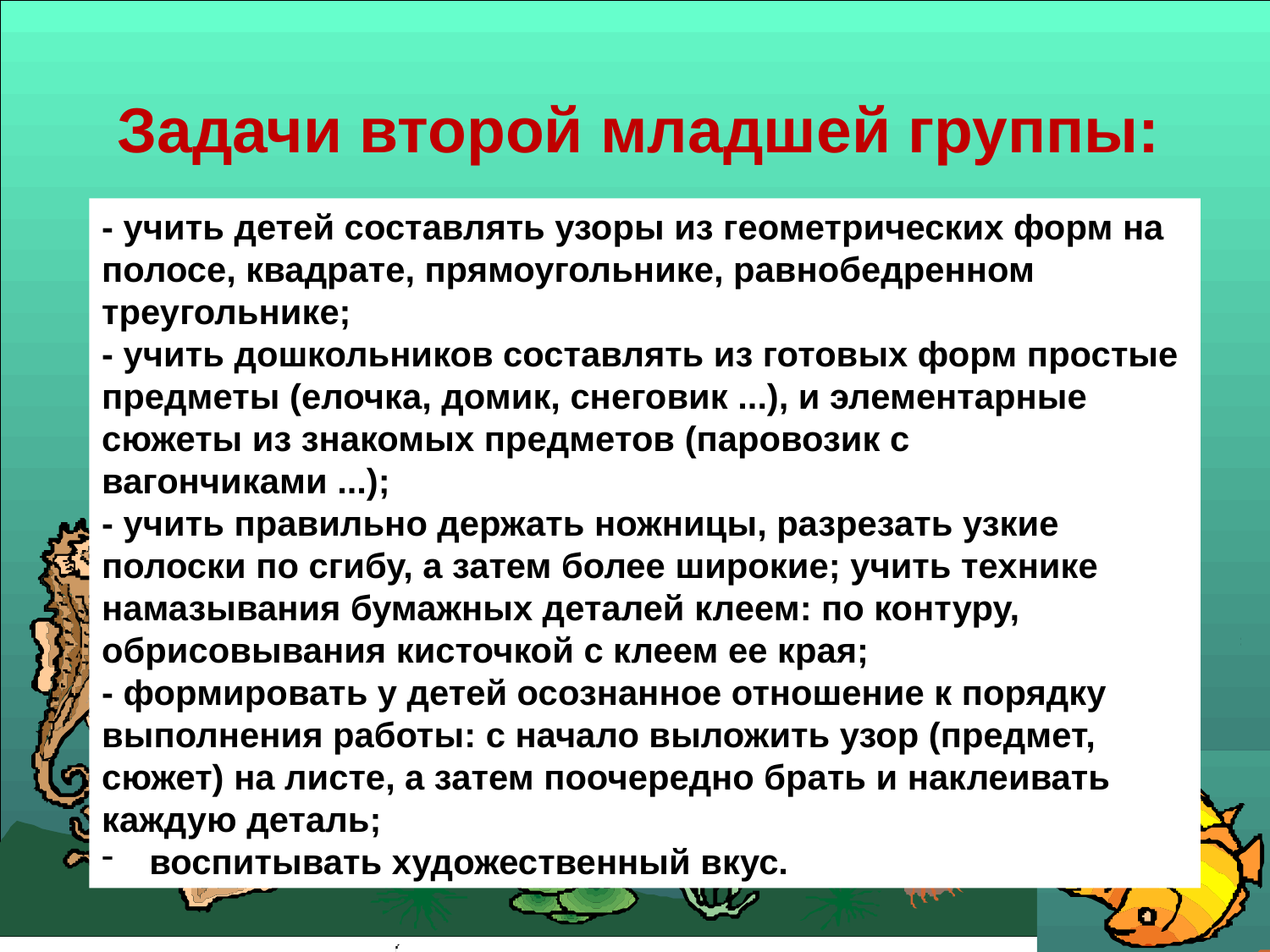

# Задачи второй младшей группы:
- учить детей составлять узоры из геометрических форм на полосе, квадрате, прямоугольнике, равнобедренном треугольнике;
- учить дошкольников составлять из готовых форм простые предметы (елочка, домик, снеговик ...), и элементарные сюжеты из знакомых предметов (паровозик с вагончиками ...);
- учить правильно держать ножницы, разрезать узкие полоски по сгибу, а затем более широкие; учить технике намазывания бумажных деталей клеем: по контуру, обрисовывания кисточкой с клеем ее края;
- формировать у детей осознанное отношение к порядку выполнения работы: с начало выложить узор (предмет, сюжет) на листе, а затем поочередно брать и наклеивать каждую деталь;
воспитывать художественный вкус.